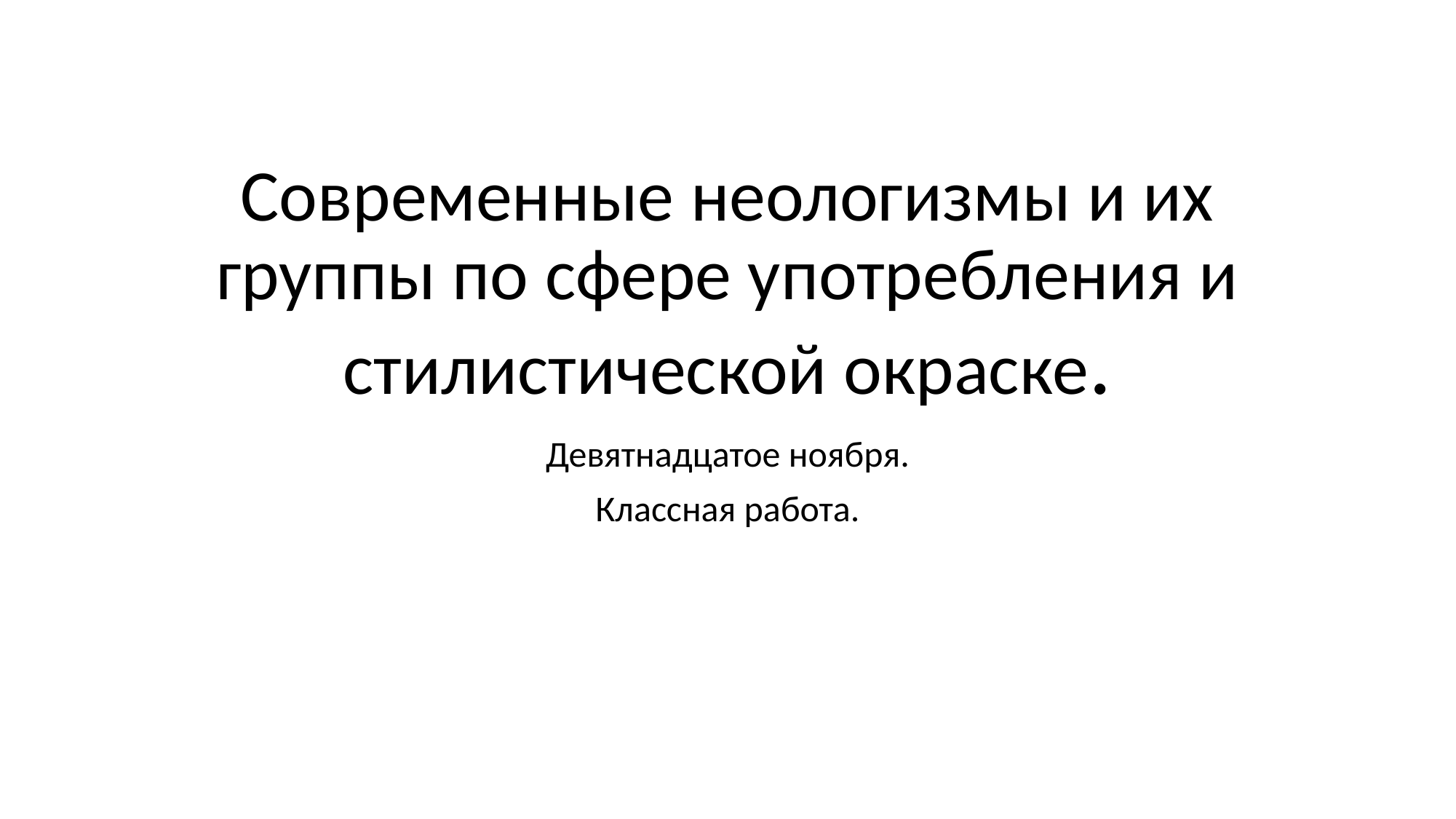

# Современные неологизмы и их группы по сфере употребления и стилистической окраске.
Девятнадцатое ноября.
Классная работа.